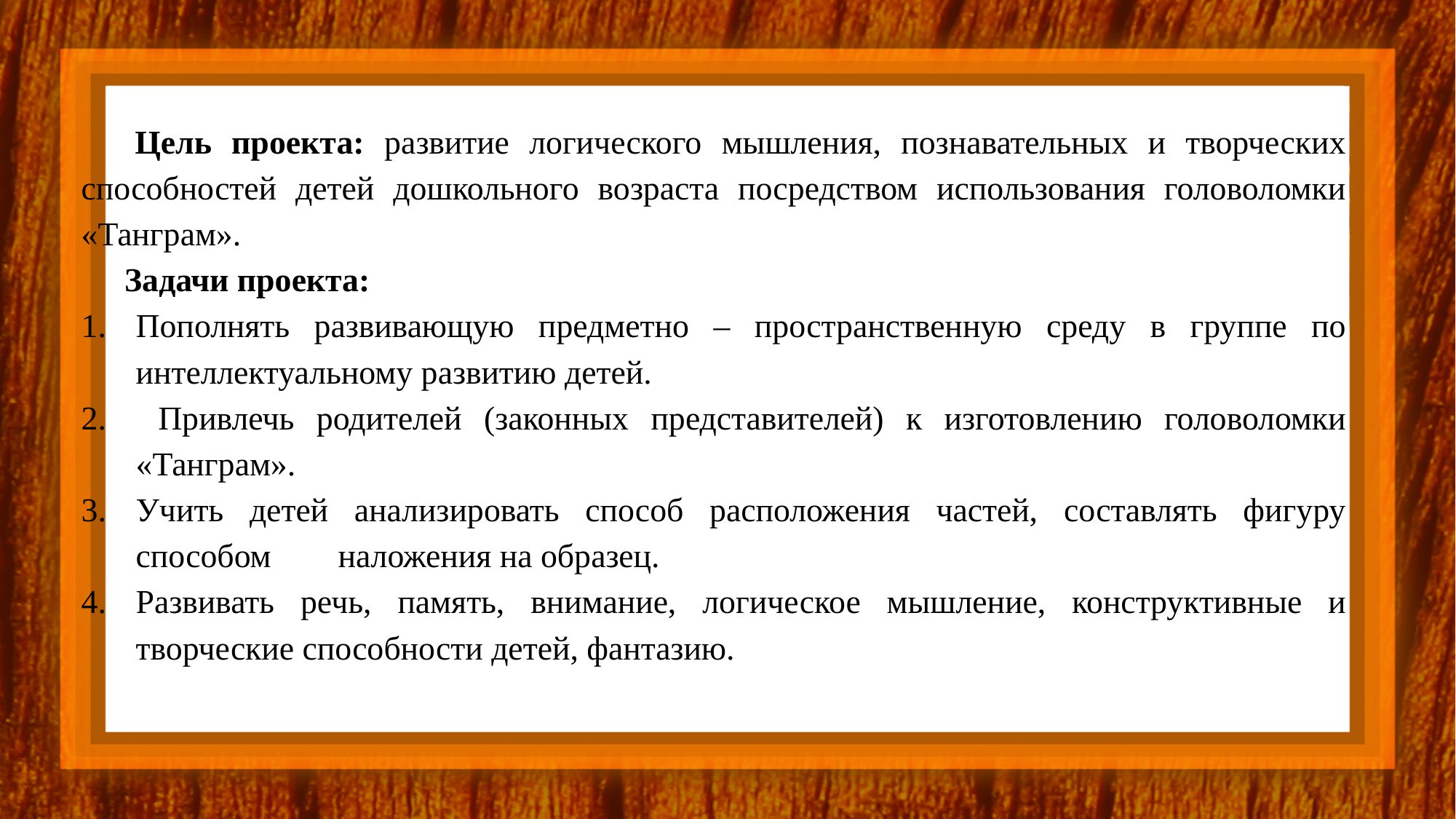

Цель проекта: развитие логического мышления, познавательных и творческих способностей детей дошкольного возраста посредством использования головоломки «Танграм».
Задачи проекта:
Пополнять развивающую предметно – пространственную среду в группе по интеллектуальному развитию детей.
 Привлечь родителей (законных представителей) к изготовлению головоломки «Танграм».
Учить детей анализировать способ расположения частей, составлять фигуру способом        наложения на образец.
Развивать речь, память, внимание, логическое мышление, конструктивные и творческие способности детей, фантазию.